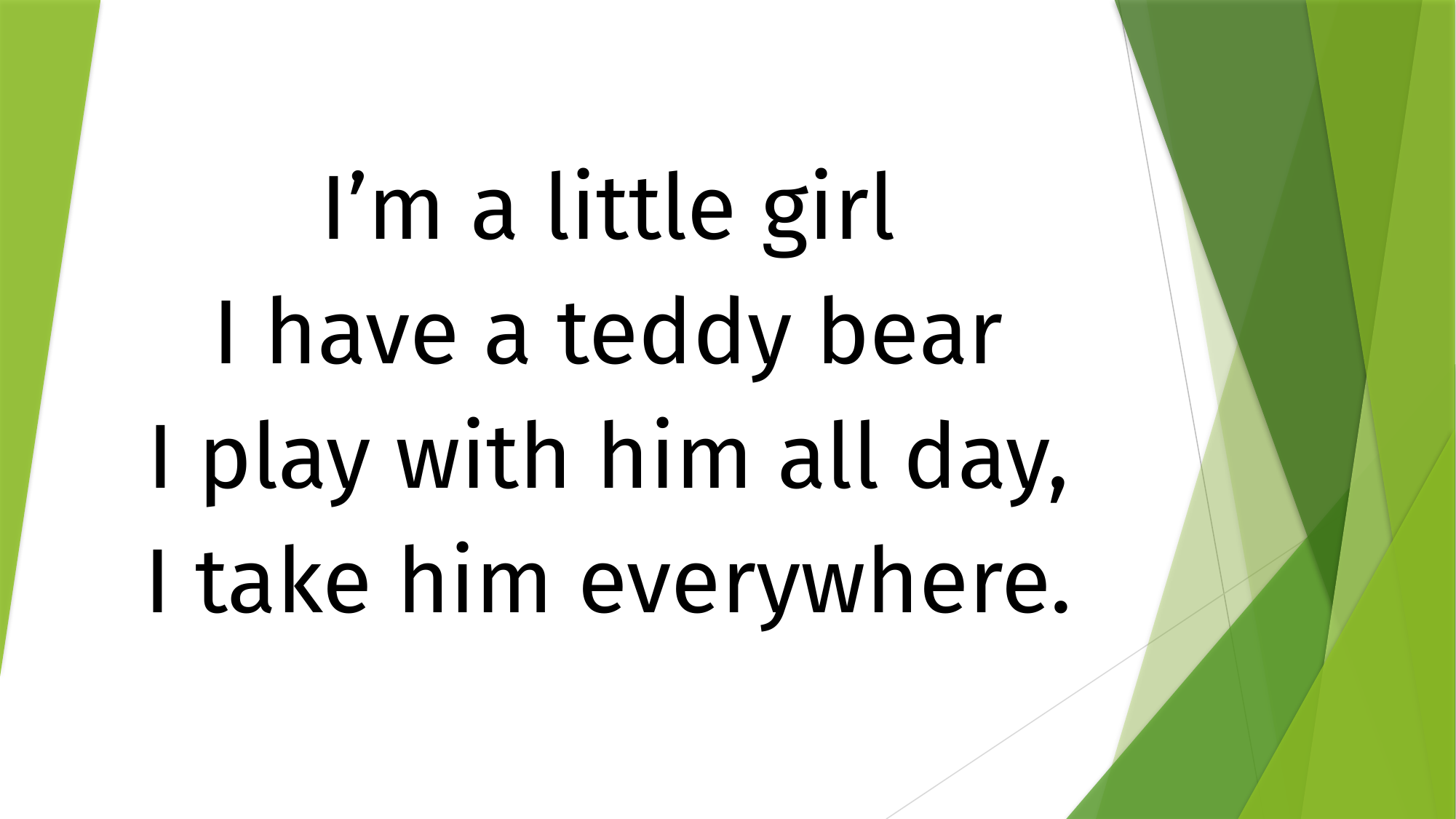

I’m a little girl
I have a teddy bear
I play with him all day,
I take him everywhere.